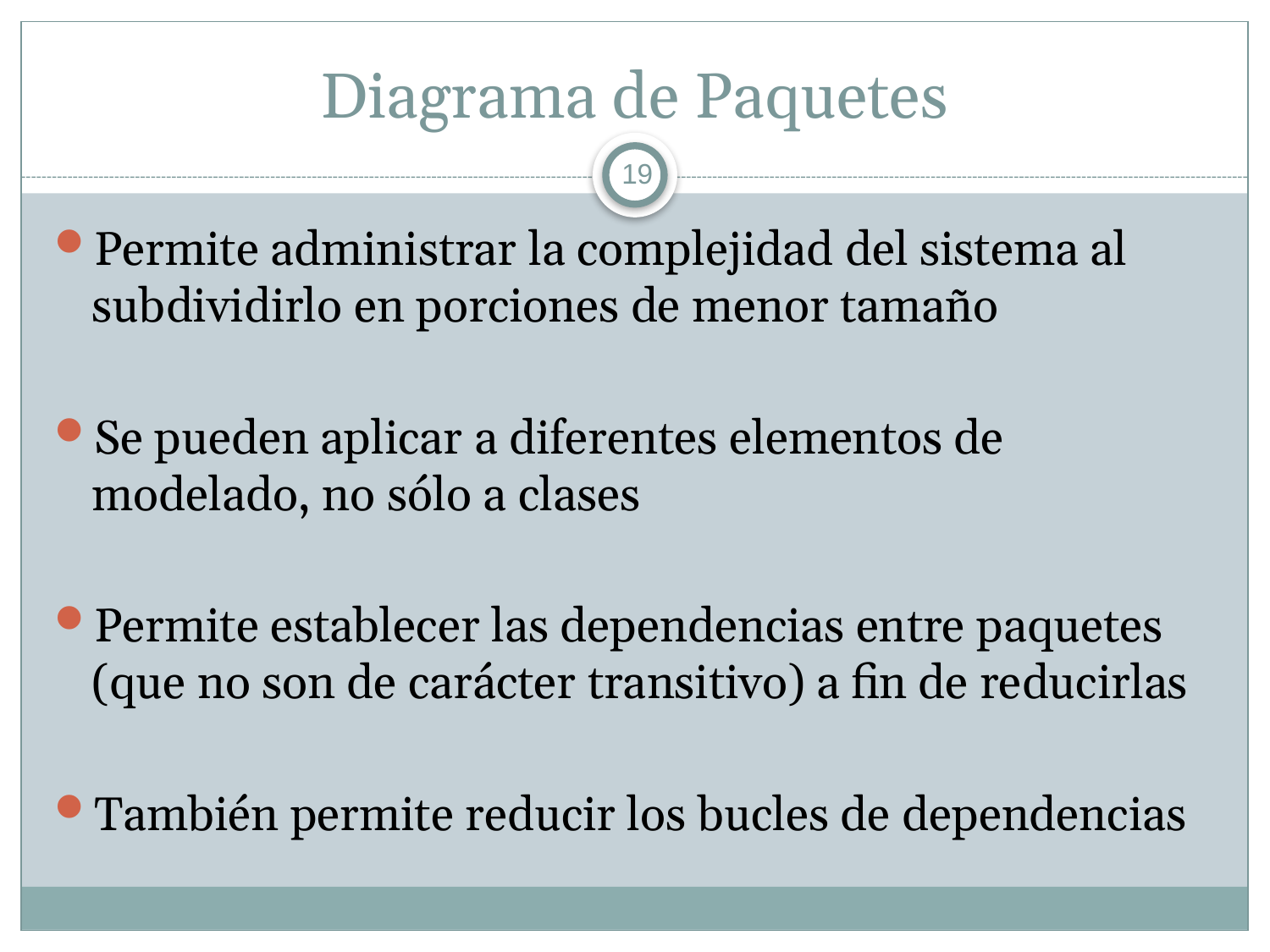

# Diagrama de Paquetes
19
Permite administrar la complejidad del sistema al subdividirlo en porciones de menor tamaño

Se pueden aplicar a diferentes elementos de modelado, no sólo a clases

Permite establecer las dependencias entre paquetes (que no son de carácter transitivo) a fin de reducirlas

También permite reducir los bucles de dependencias